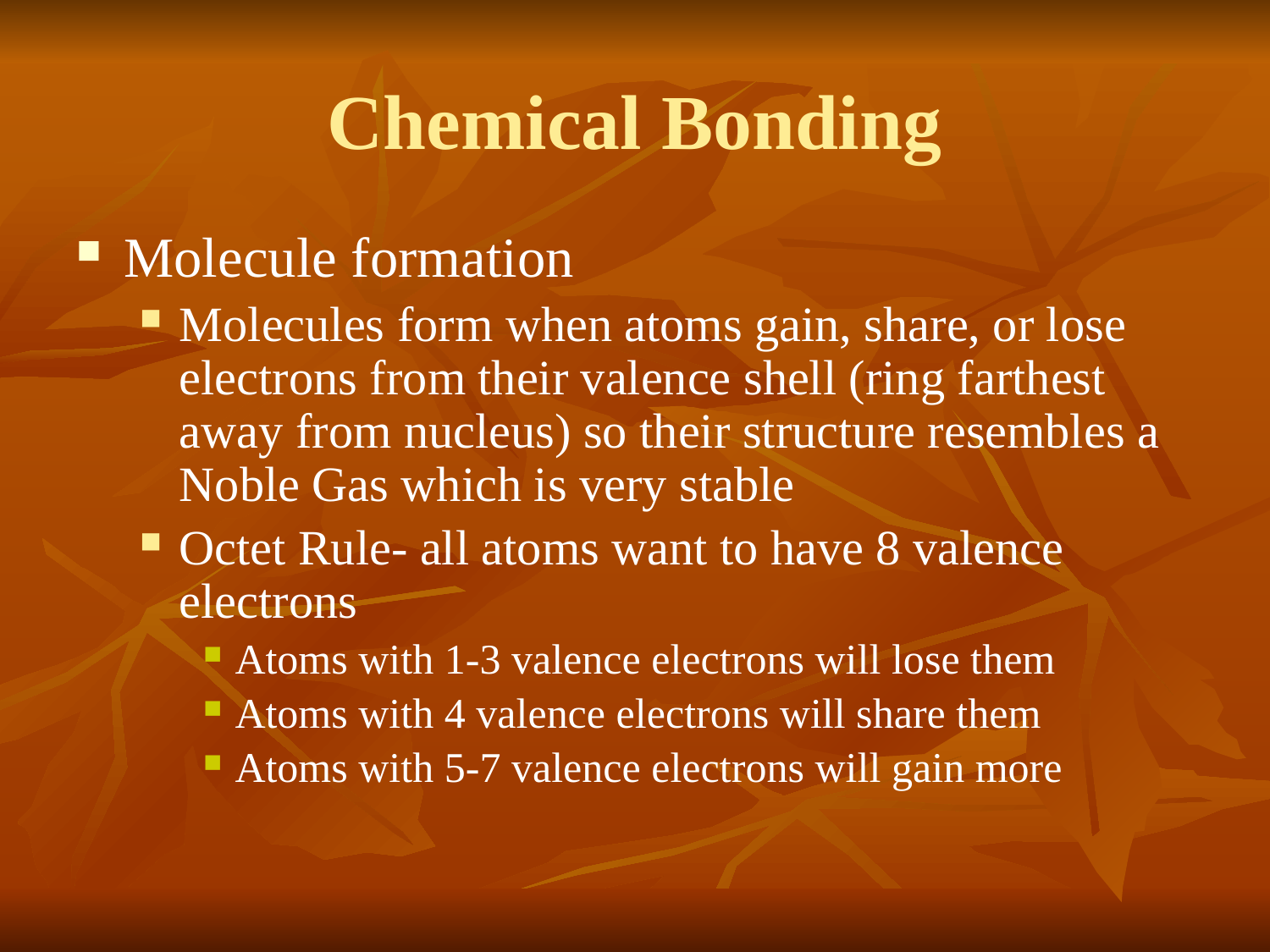

# Chemical Bonding
Molecule formation
Molecules form when atoms gain, share, or lose electrons from their valence shell (ring farthest away from nucleus) so their structure resembles a Noble Gas which is very stable
Octet Rule- all atoms want to have 8 valence electrons
Atoms with 1-3 valence electrons will lose them
Atoms with 4 valence electrons will share them
Atoms with 5-7 valence electrons will gain more